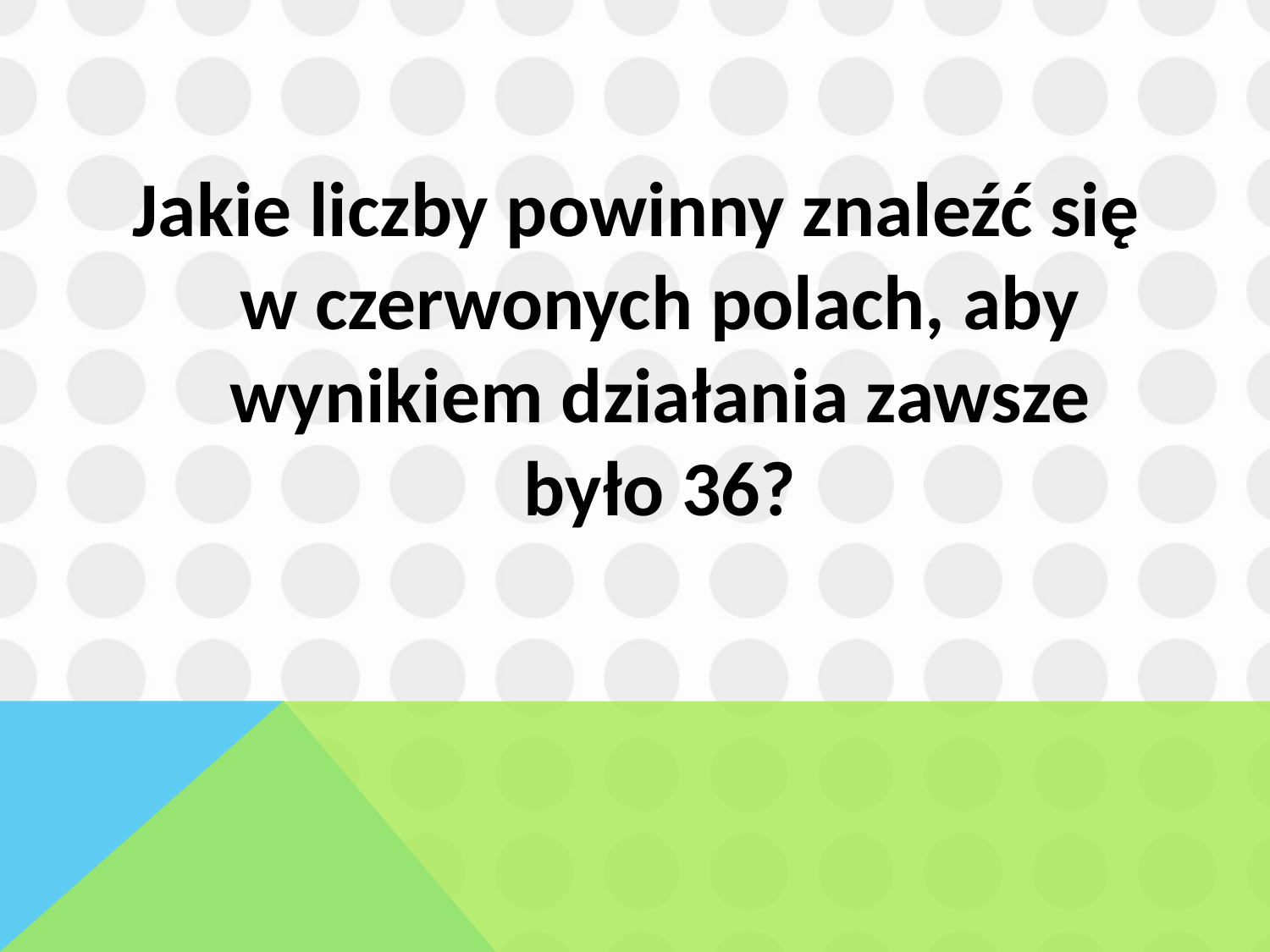

Jakie liczby powinny znaleźć się w czerwonych polach, aby wynikiem działania zawsze było 36?